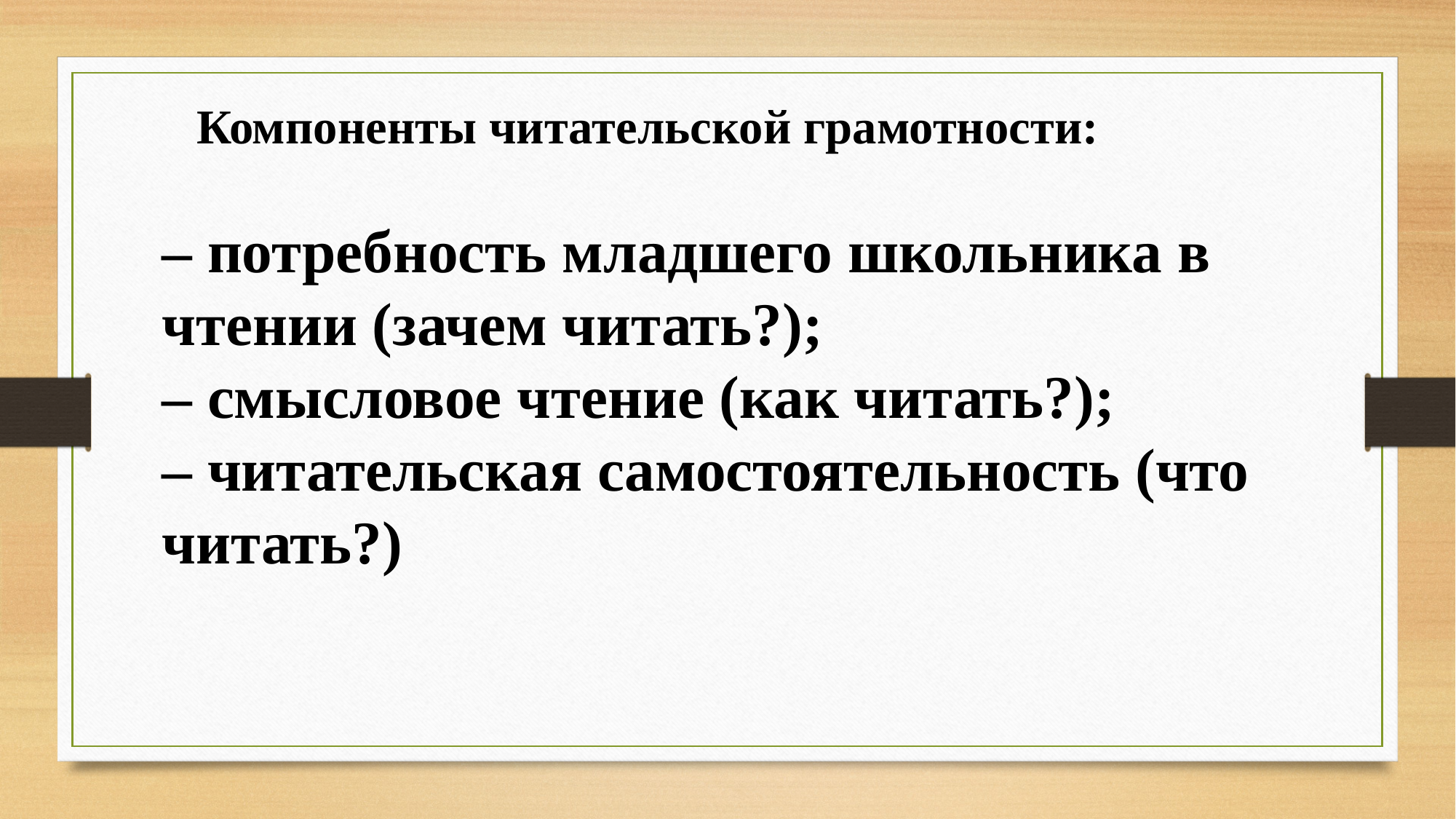

Компоненты читательской грамотности:

‒ потребность младшего школьника в чтении (зачем читать?);
‒ смысловое чтение (как читать?);
‒ читательская самостоятельность (что читать?)